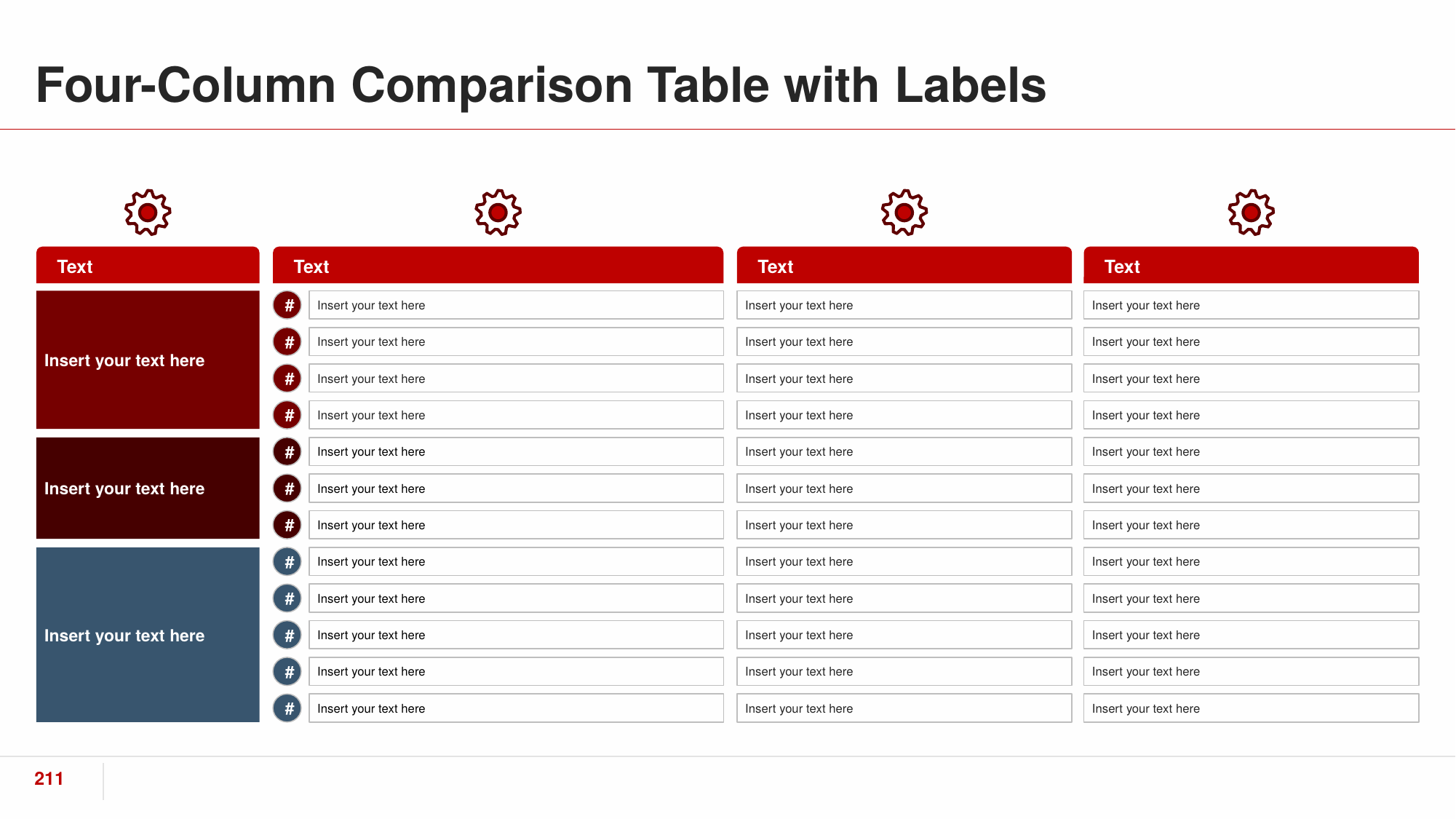

# Four-Column Comparison Table with Labels

Text
Text
Text
Text
#
Insert your text here
Insert your text here
Insert your text here
Insert your text here
#
Insert your text here
Insert your text here
Insert your text here
#
Insert your text here
Insert your text here
Insert your text here
#
Insert your text here
Insert your text here
Insert your text here
Insert your text here
#
Insert your text here
Insert your text here
Insert your text here
#
Insert your text here
Insert your text here
Insert your text here
#
Insert your text here
Insert your text here
Insert your text here
Insert your text here
#
Insert your text here
Insert your text here
Insert your text here
#
Insert your text here
Insert your text here
Insert your text here
#
Insert your text here
Insert your text here
Insert your text here
#
Insert your text here
Insert your text here
Insert your text here
#
Insert your text here
Insert your text here
Insert your text here
211